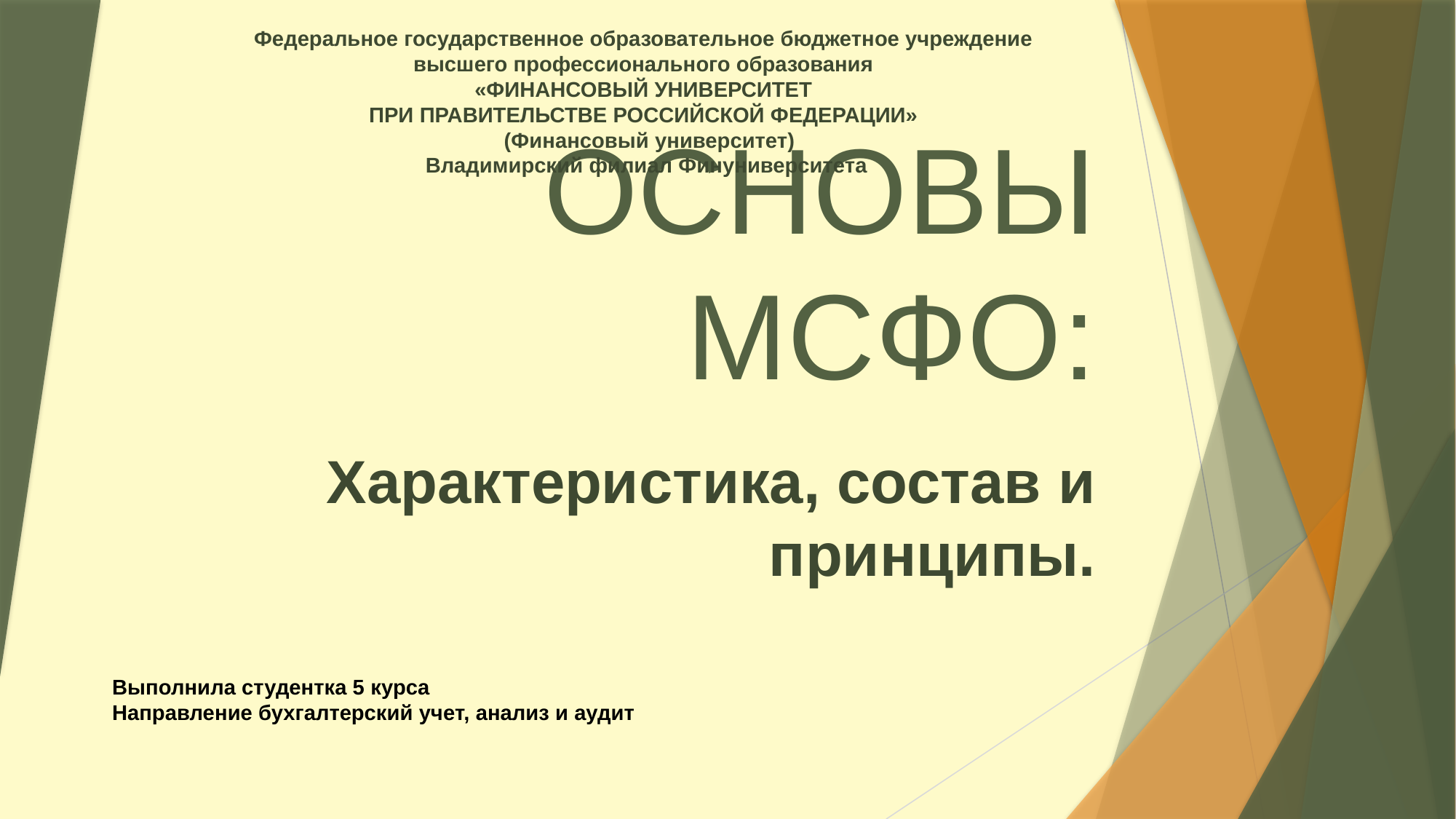

Федеральное государственное образовательное бюджетное учреждение
высшего профессионального образования
«ФИНАНСОВЫЙ УНИВЕРСИТЕТ
ПРИ ПРАВИТЕЛЬСТВЕ РОССИЙСКОЙ ФЕДЕРАЦИИ»
  (Финансовый университет)
 Владимирский филиал Финуниверситета
# ОСНОВЫ МСФО:
Характеристика, состав и принципы.
Выполнила студентка 5 курса
Направление бухгалтерский учет, анализ и аудит